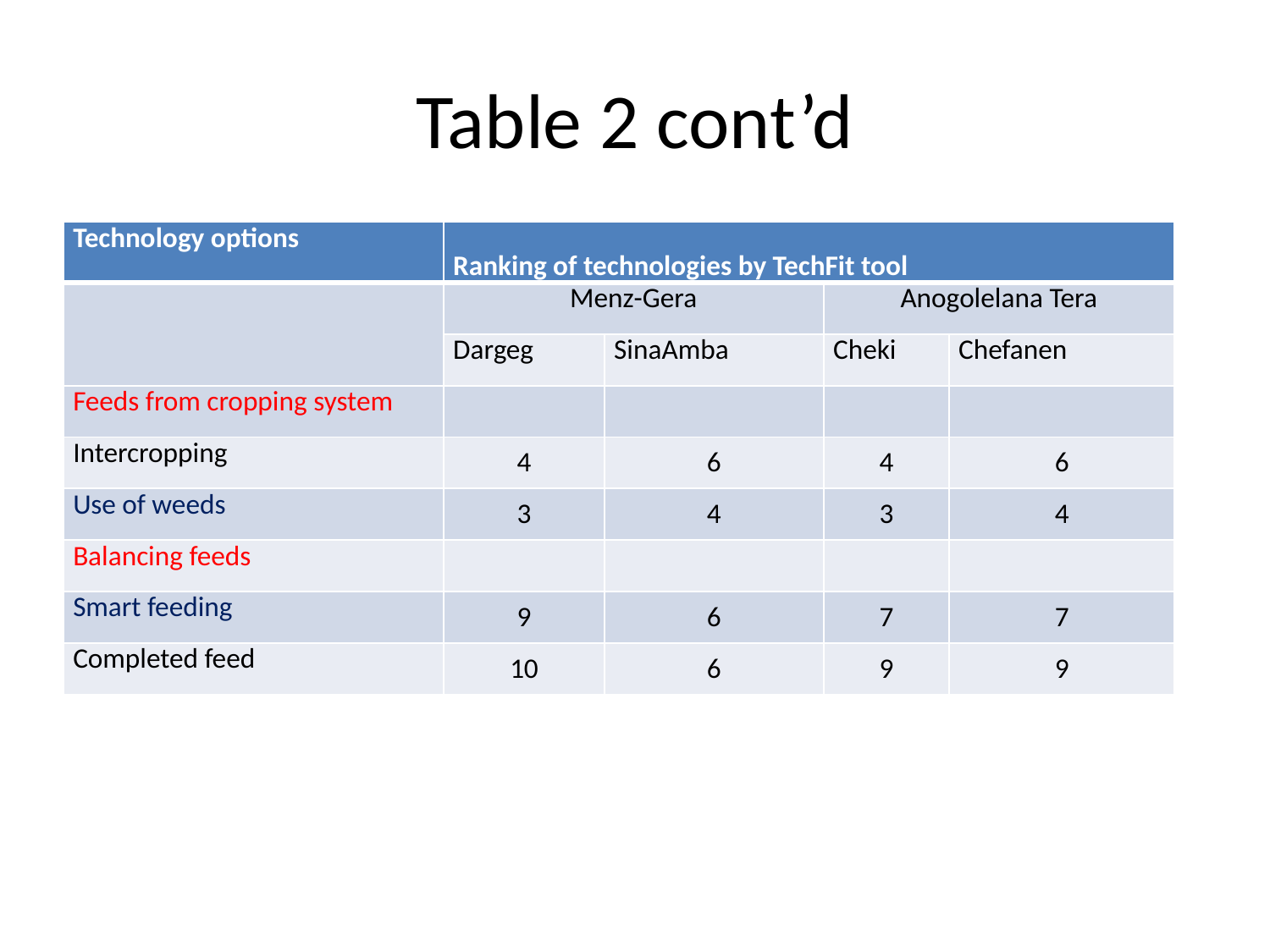

# Table 2 cont’d
| Technology options | Ranking of technologies by TechFit tool |  |  |  |
| --- | --- | --- | --- | --- |
|  | Menz-Gera |  | Anogolelana Tera |  |
|  | Dargeg | SinaAmba | Cheki | Chefanen |
| Feeds from cropping system |  |  |  |  |
| Intercropping | 4 | 6 | 4 | 6 |
| Use of weeds | 3 | 4 | 3 | 4 |
| Balancing feeds |  |  |  |  |
| Smart feeding | 9 | 6 | 7 | 7 |
| Completed feed | 10 | 6 | 9 | 9 |